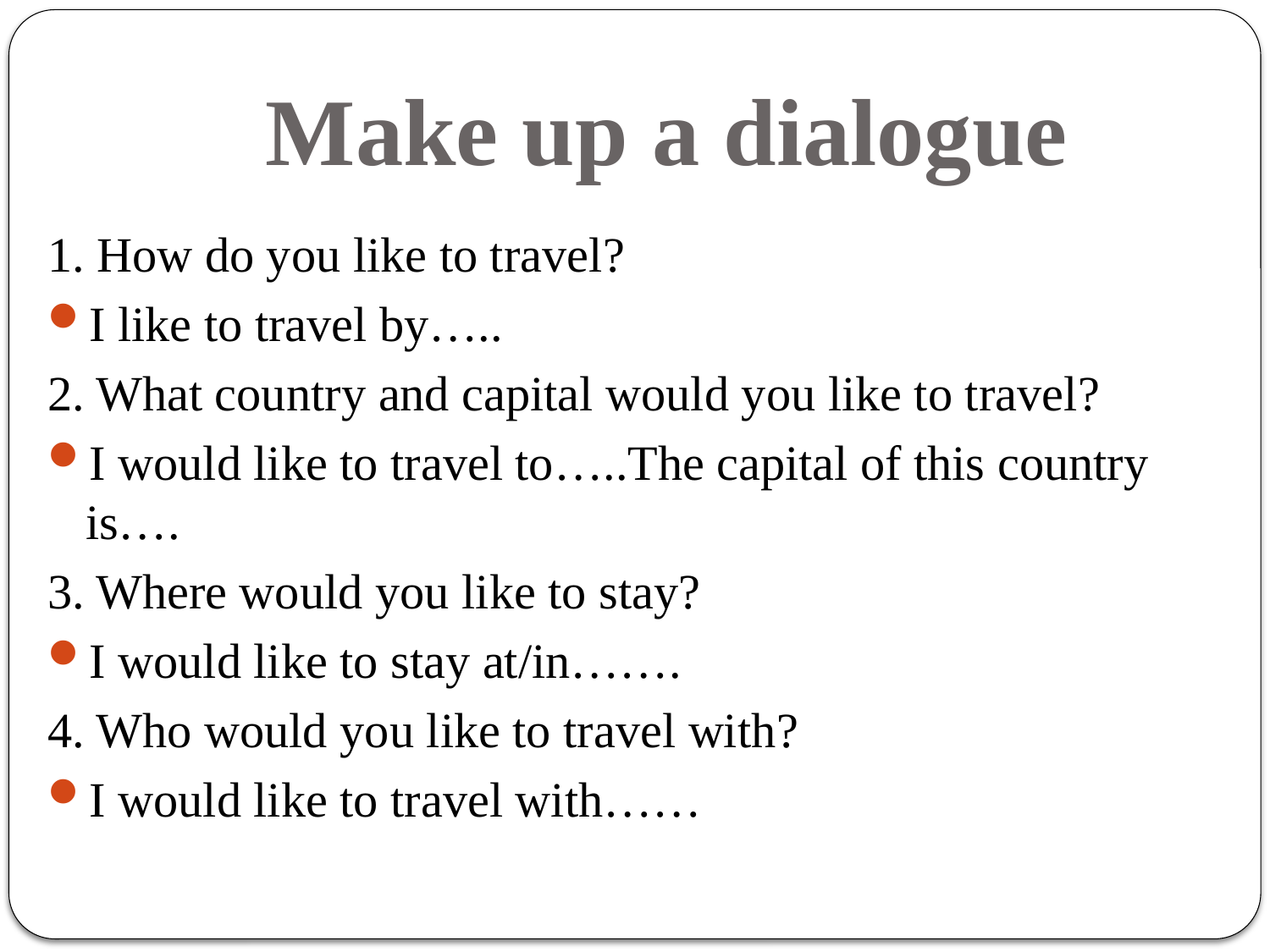

# Make up a dialogue
1. How do you like to travel?
I like to travel by…..
2. What country and capital would you like to travel?
I would like to travel to…..The capital of this country is….
3. Where would you like to stay?
I would like to stay at/in…….
4. Who would you like to travel with?
I would like to travel with……